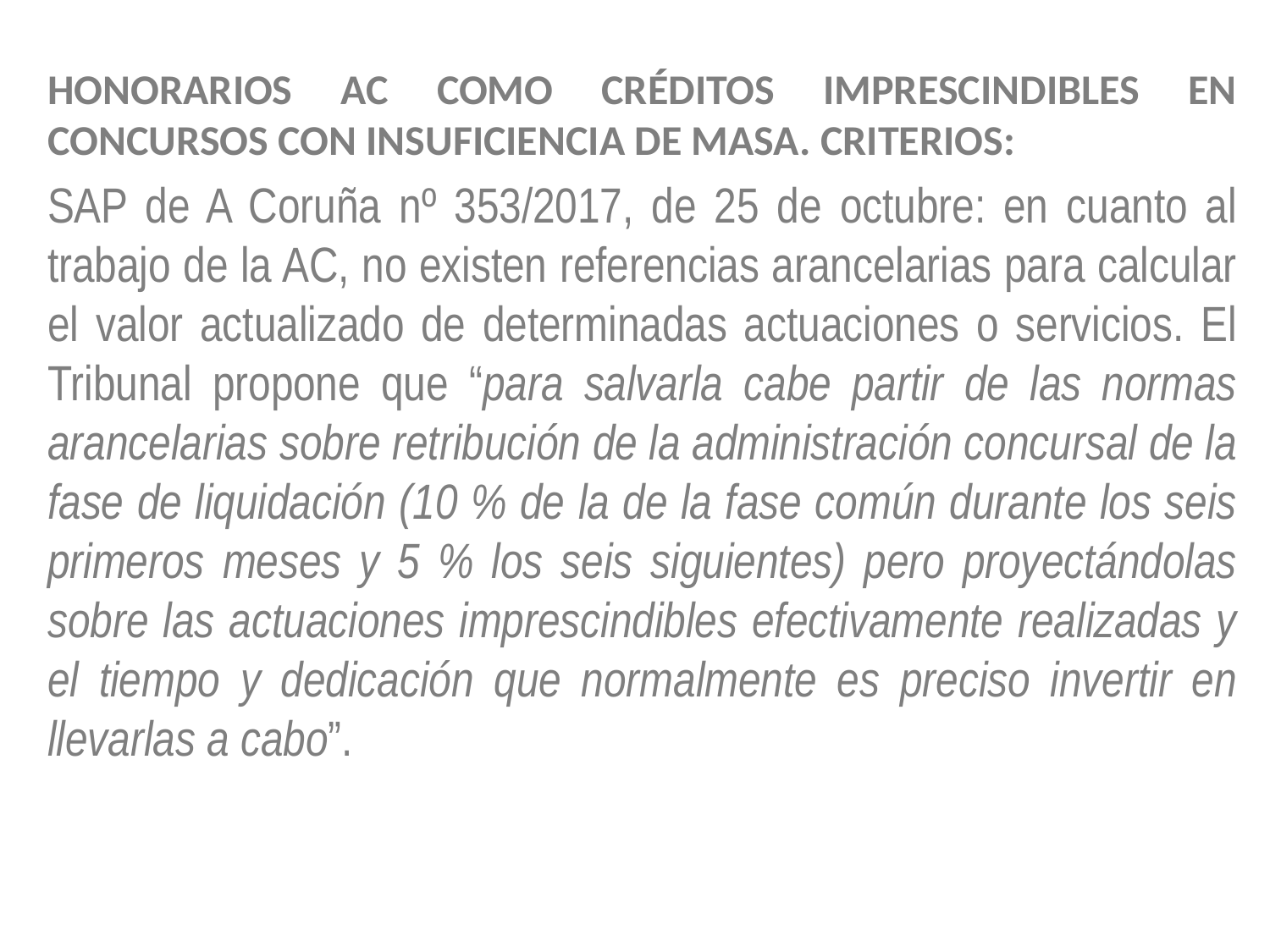

#
HONORARIOS AC COMO CRÉDITOS IMPRESCINDIBLES EN CONCURSOS CON INSUFICIENCIA DE MASA. CRITERIOS:
SAP de A Coruña nº 353/2017, de 25 de octubre: en cuanto al trabajo de la AC, no existen referencias arancelarias para calcular el valor actualizado de determinadas actuaciones o servicios. El Tribunal propone que “para salvarla cabe partir de las normas arancelarias sobre retribución de la administración concursal de la fase de liquidación (10 % de la de la fase común durante los seis primeros meses y 5 % los seis siguientes) pero proyectándolas sobre las actuaciones imprescindibles efectivamente realizadas y el tiempo y dedicación que normalmente es preciso invertir en llevarlas a cabo”.